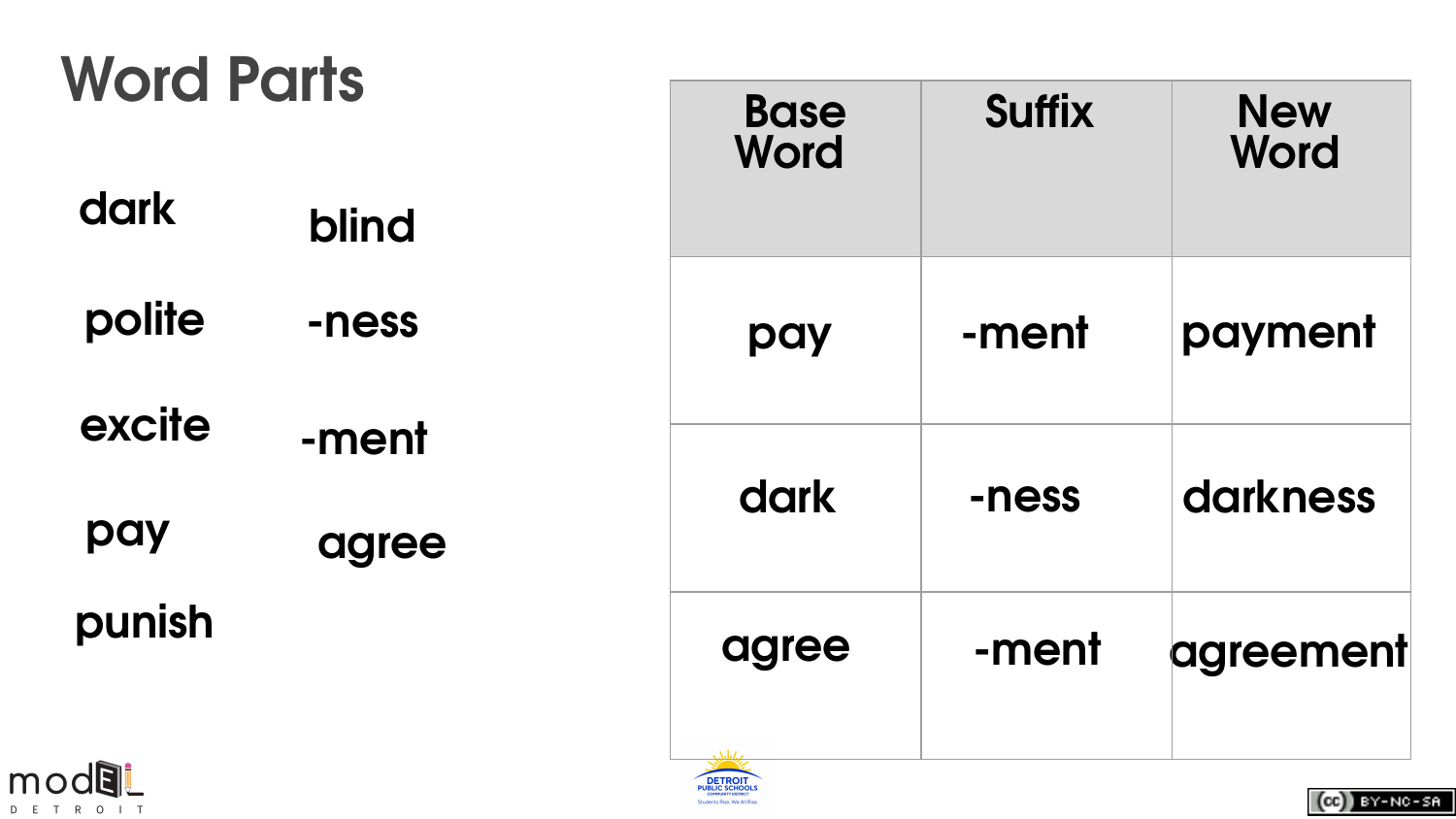

# Word Parts
| Base Word | Suffix | New Word |
| --- | --- | --- |
|  |  |  |
|  |  |  |
|  |  |  |
dark
blind
polite
-ness
payment

pay

-ment

excite

-ment
-ness
darkness
dark
pay
agree
punish

agree
-ment
agreement